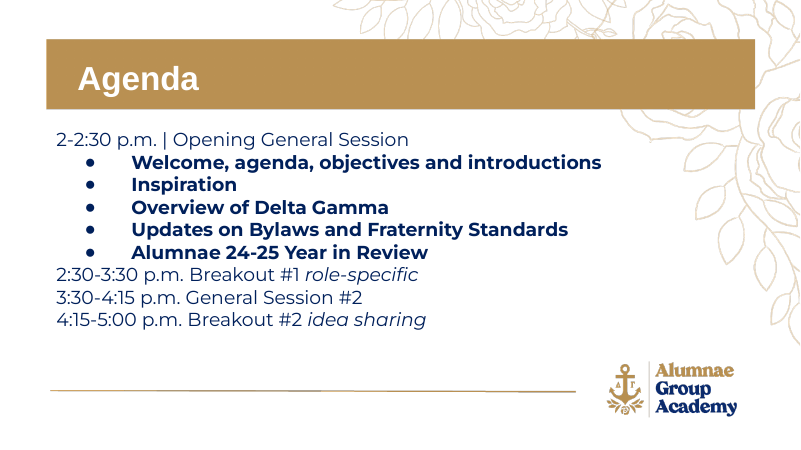

Agenda
2-2:30 p.m. | Opening General Session
Welcome, agenda, objectives and introductions
Inspiration
Overview of Delta Gamma
Updates on Bylaws and Fraternity Standards
Alumnae 24-25 Year in Review
2:30-3:30 p.m. Breakout #1 role-specific
3:30-4:15 p.m. General Session #2
4:15-5:00 p.m. Breakout #2 idea sharing